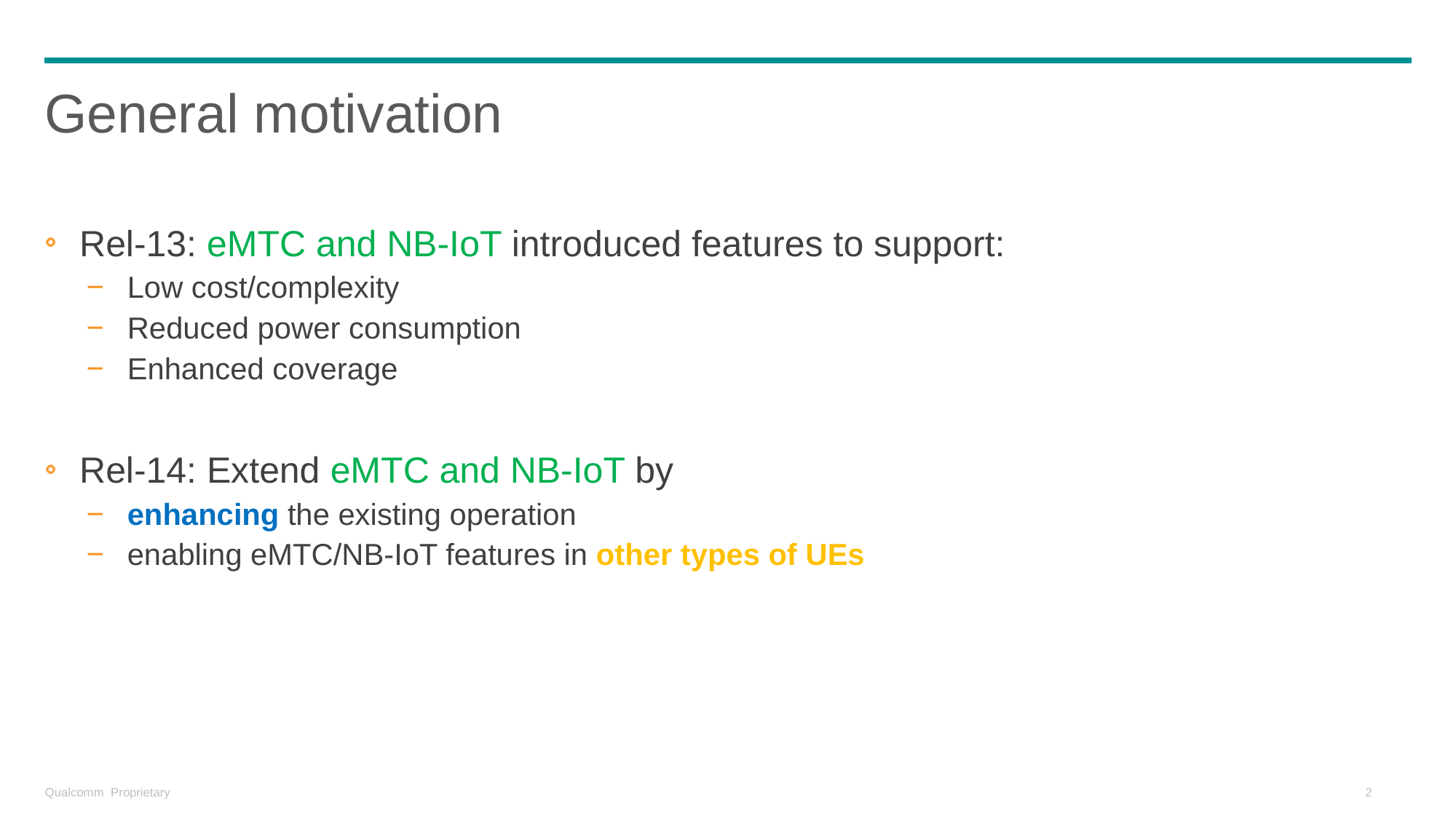

# General motivation
Rel-13: eMTC and NB-IoT introduced features to support:
Low cost/complexity
Reduced power consumption
Enhanced coverage

Rel-14: Extend eMTC and NB-IoT by
enhancing the existing operation
enabling eMTC/NB-IoT features in other types of UEs